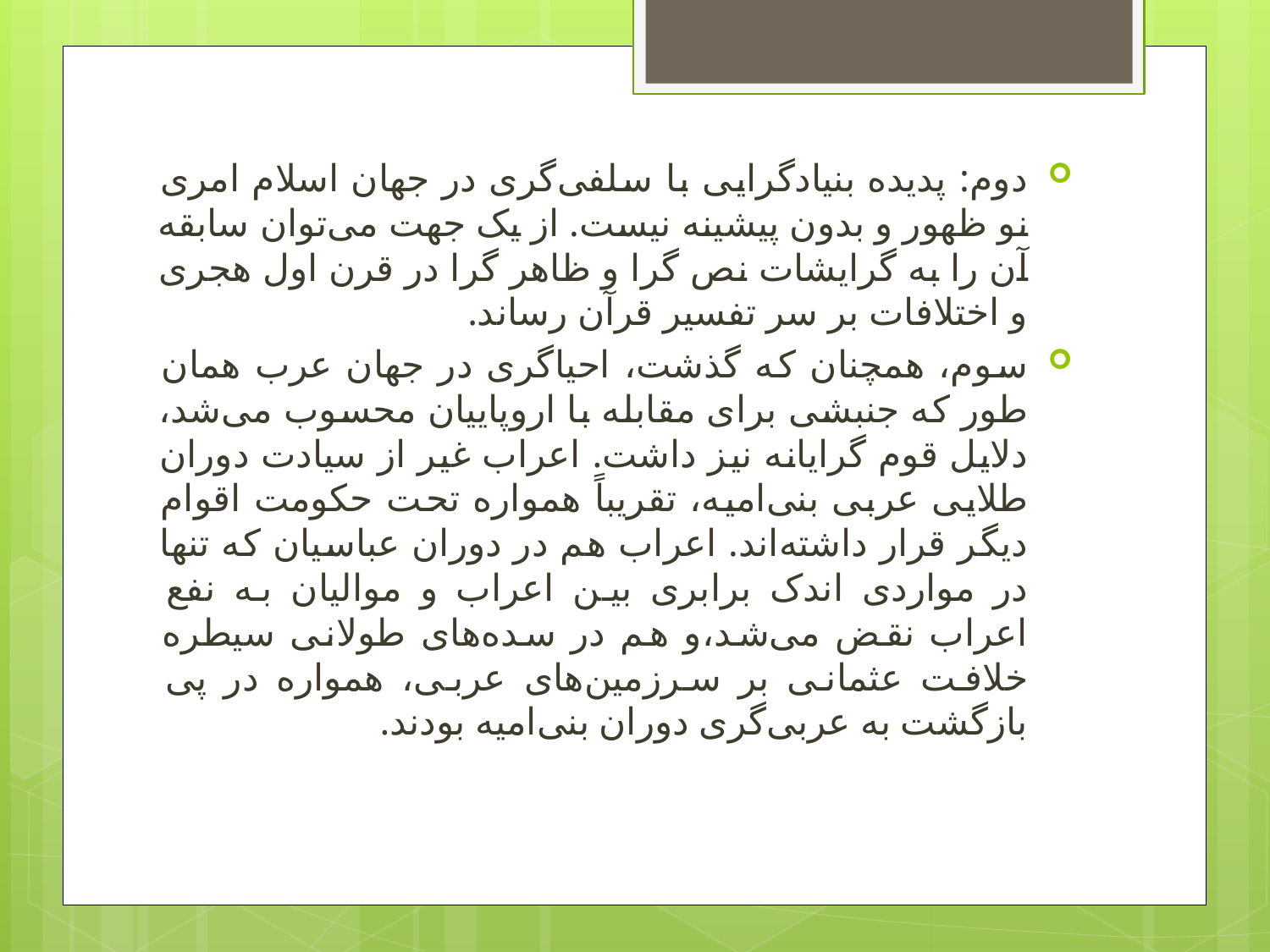

#
دوم: پدیده بنیادگرایی با سلفی‌گری در جهان اسلام امری نو ظهور و بدون پیشینه نیست. از یک جهت می‌توان سابقه آن را به گرایشات نص گرا و ظاهر گرا در قرن اول هجری و اختلافات بر سر تفسیر قرآن رساند.
سوم، همچنان که گذشت، احیا‌گری در جهان عرب همان طور که جنبشی برای مقابله با اروپاییان محسوب می‌شد، دلایل قوم گرایانه نیز داشت. اعراب غیر از سیادت دوران طلایی عربی بنی‌امیه، تقریباً همواره تحت حکومت اقوام دیگر قرار داشته‌اند. اعراب هم در دوران عباسیان که تنها در مواردی اندک برابری بین اعراب و موالیان به نفع اعراب نقض می‌‌شد،‌و هم در سده‌های طولانی سیطره خلافت عثمانی بر سرزمین‌های عربی، همواره در پی بازگشت به عربی‌گری دوران بنی‌امیه بودند.